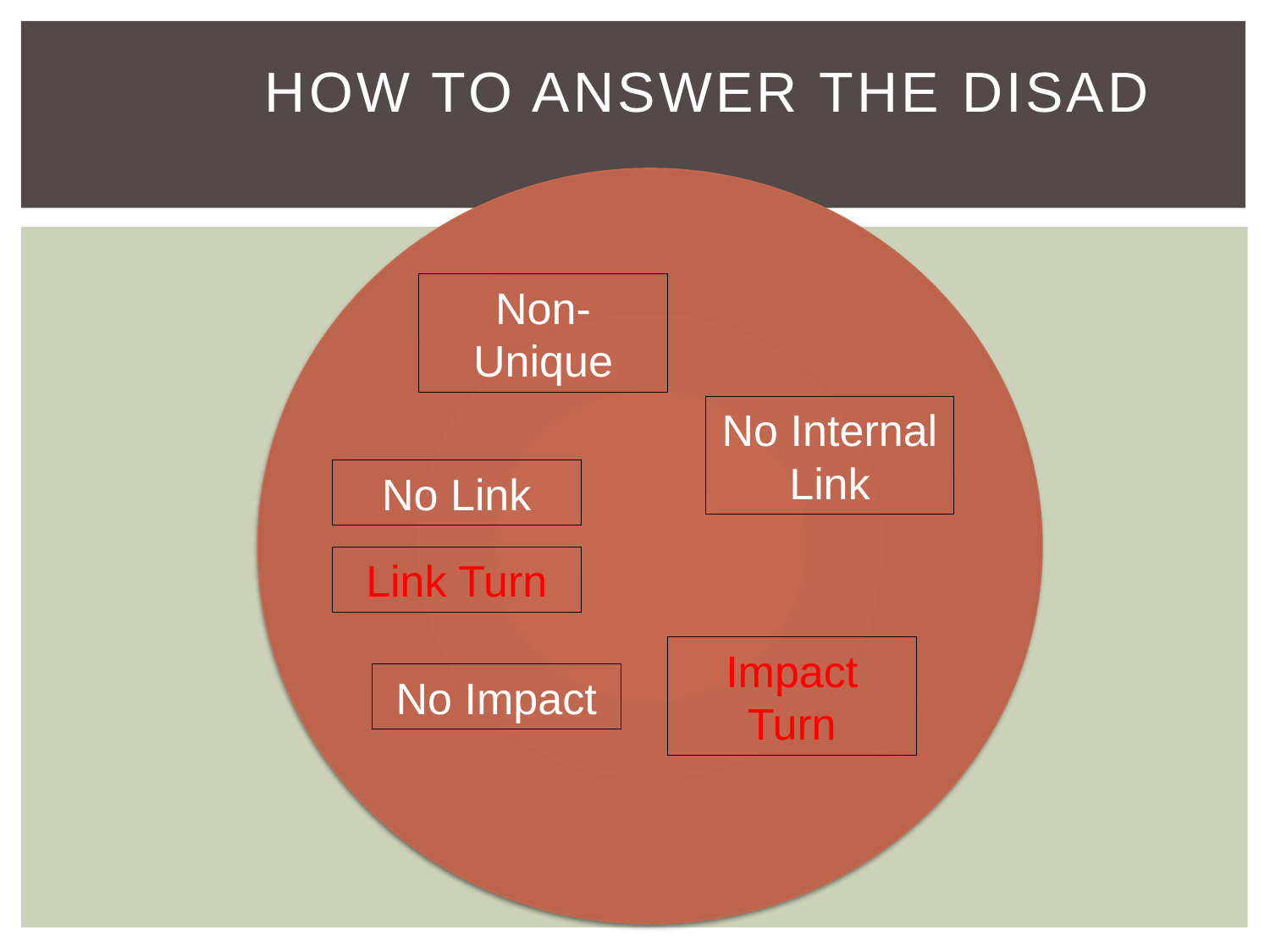

# How to answer the disad

Non-Unique
No Internal Link
No Link
Link Turn
Impact Turn
No Impact